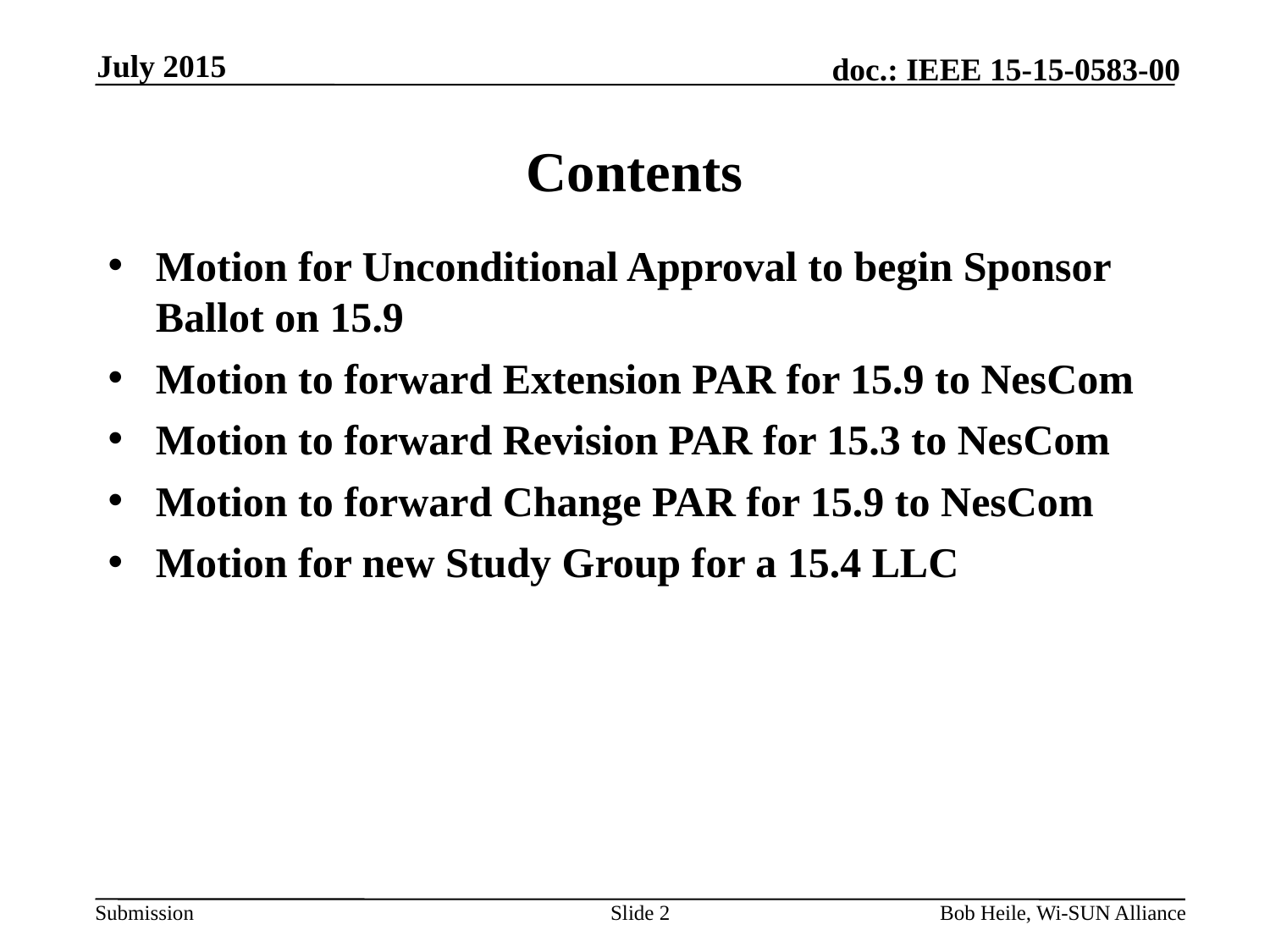

July 2015
# Contents
Motion for Unconditional Approval to begin Sponsor Ballot on 15.9
Motion to forward Extension PAR for 15.9 to NesCom
Motion to forward Revision PAR for 15.3 to NesCom
Motion to forward Change PAR for 15.9 to NesCom
Motion for new Study Group for a 15.4 LLC

Slide 2
Bob Heile, Wi-SUN Alliance